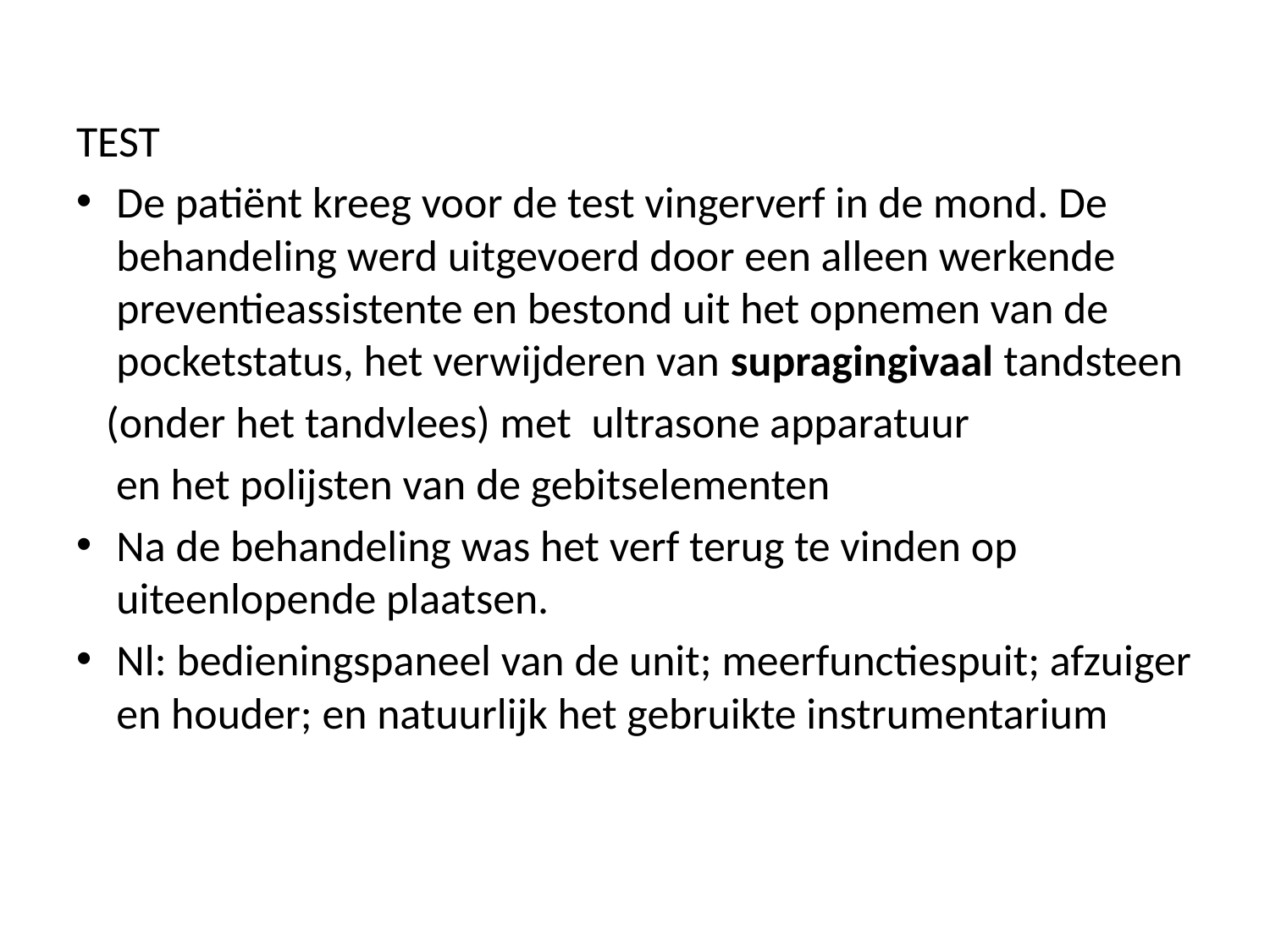

TEST
De patiënt kreeg voor de test vingerverf in de mond. De behandeling werd uitgevoerd door een alleen werkende preventieassistente en bestond uit het opnemen van de pocketstatus, het verwijderen van supragingivaal tandsteen
   (onder het tandvlees) met  ultrasone apparatuur
    en het polijsten van de gebitselementen
Na de behandeling was het verf terug te vinden op uiteenlopende plaatsen.
Nl: bedieningspaneel van de unit; meerfunctiespuit; afzuiger en houder; en natuurlijk het gebruikte instrumentarium